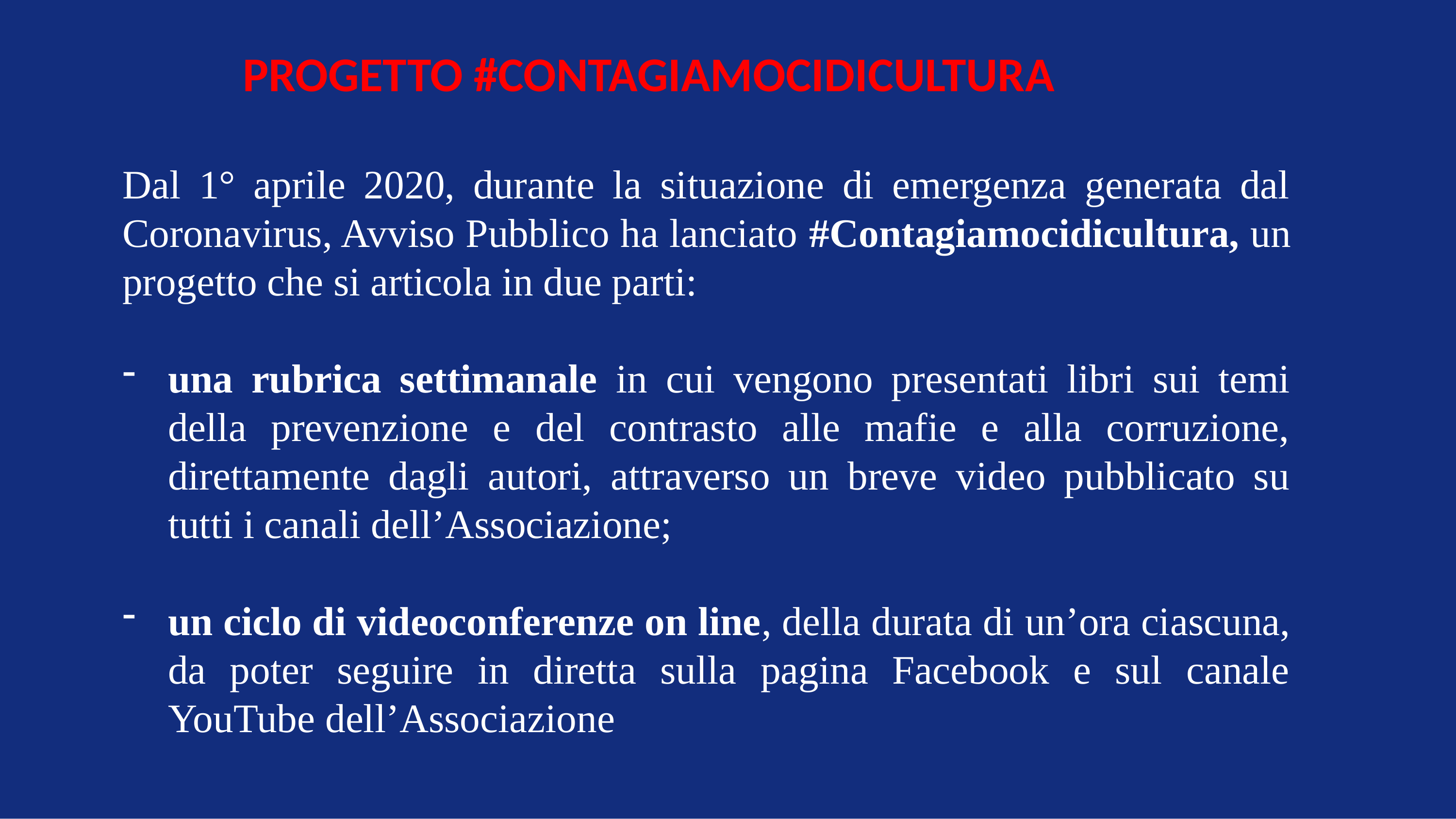

PROGETTO #CONTAGIAMOCIDICULTURA
Dal 1° aprile 2020, durante la situazione di emergenza generata dal Coronavirus, Avviso Pubblico ha lanciato #Contagiamocidicultura, un progetto che si articola in due parti:

una rubrica settimanale in cui vengono presentati libri sui temi della prevenzione e del contrasto alle mafie e alla corruzione, direttamente dagli autori, attraverso un breve video pubblicato su tutti i canali dell’Associazione;

un ciclo di videoconferenze on line, della durata di un’ora ciascuna, da poter seguire in diretta sulla pagina Facebook e sul canale YouTube dell’Associazione